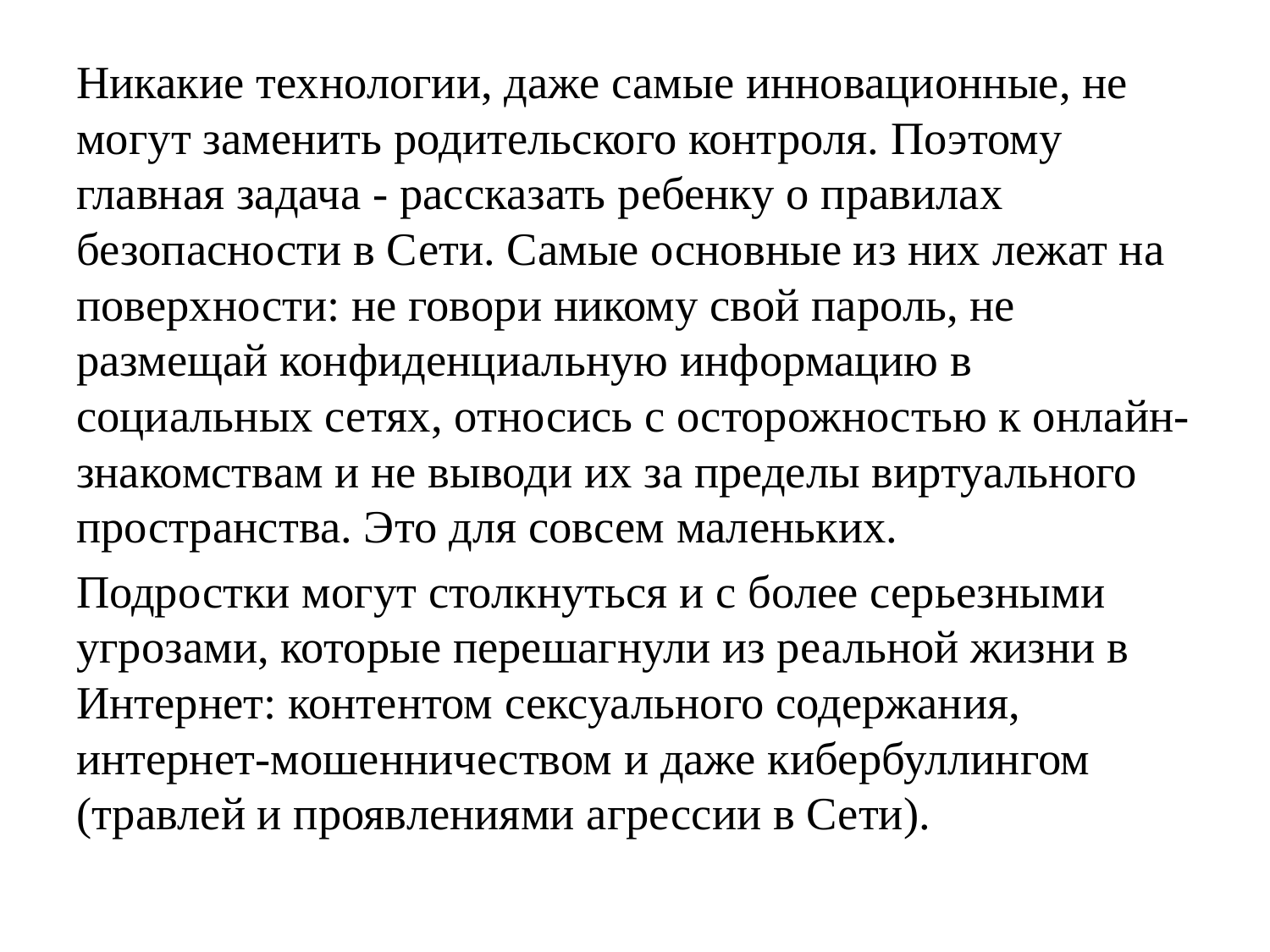

Никакие технологии, даже самые инновационные, не могут заменить родительского контроля. Поэтому главная задача - рассказать ребенку о правилах безопасности в Сети. Самые основные из них лежат на поверхности: не говори никому свой пароль, не размещай конфиденциальную информацию в социальных сетях, относись с осторожностью к онлайн-знакомствам и не выводи их за пределы виртуального пространства. Это для совсем маленьких.
Подростки могут столкнуться и с более серьезными угрозами, которые перешагнули из реальной жизни в Интернет: контентом сексуального содержания, интернет-мошенничеством и даже кибербуллингом (травлей и проявлениями агрессии в Сети).